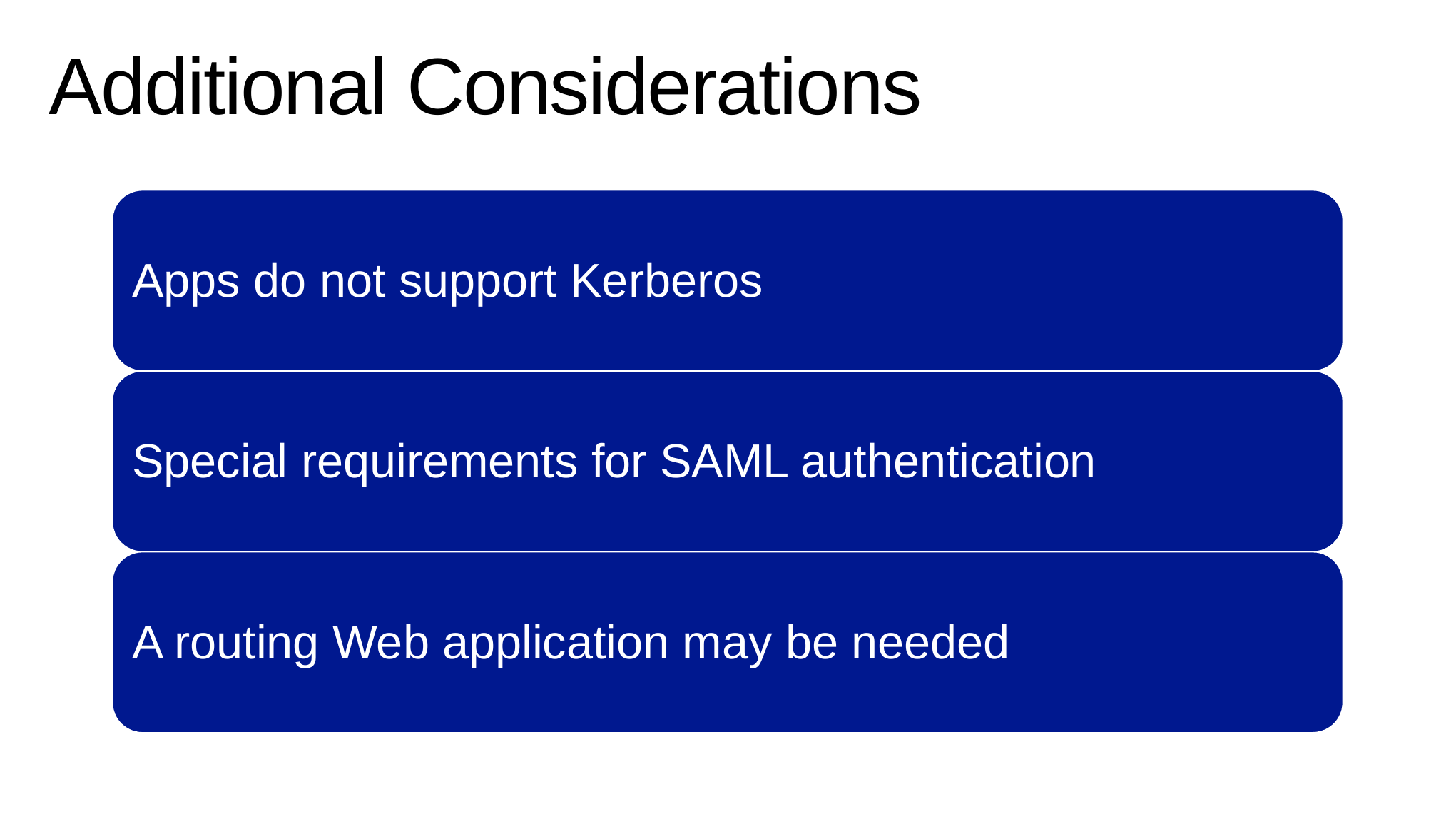

# Additional Considerations

Apps do not support Kerberos
Special requirements for SAML authentication
A routing Web application may be needed